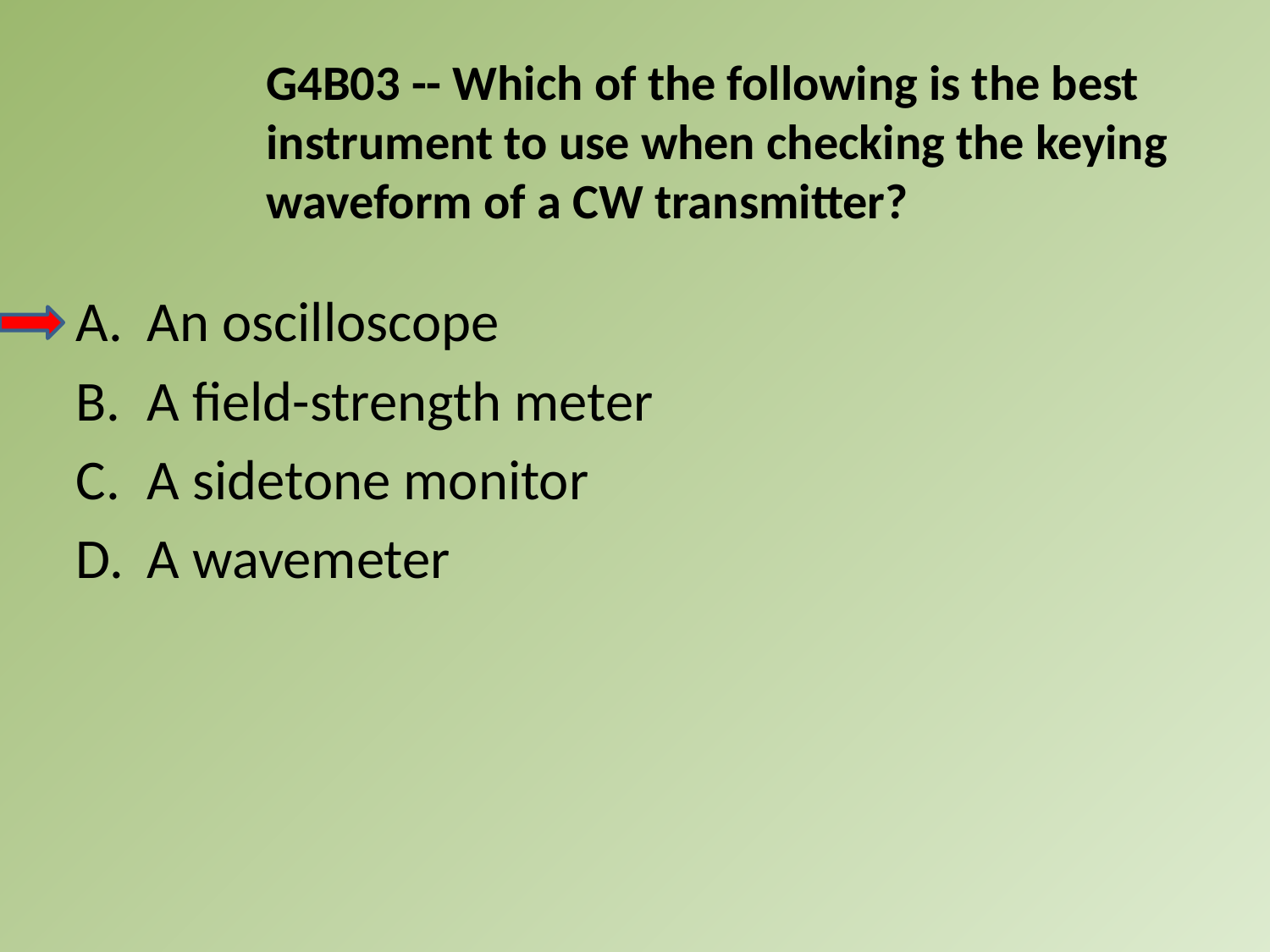

G4B03 -- Which of the following is the best instrument to use when checking the keying waveform of a CW transmitter?
A.	An oscilloscope
B.	A field-strength meter
C.	A sidetone monitor
D.	A wavemeter